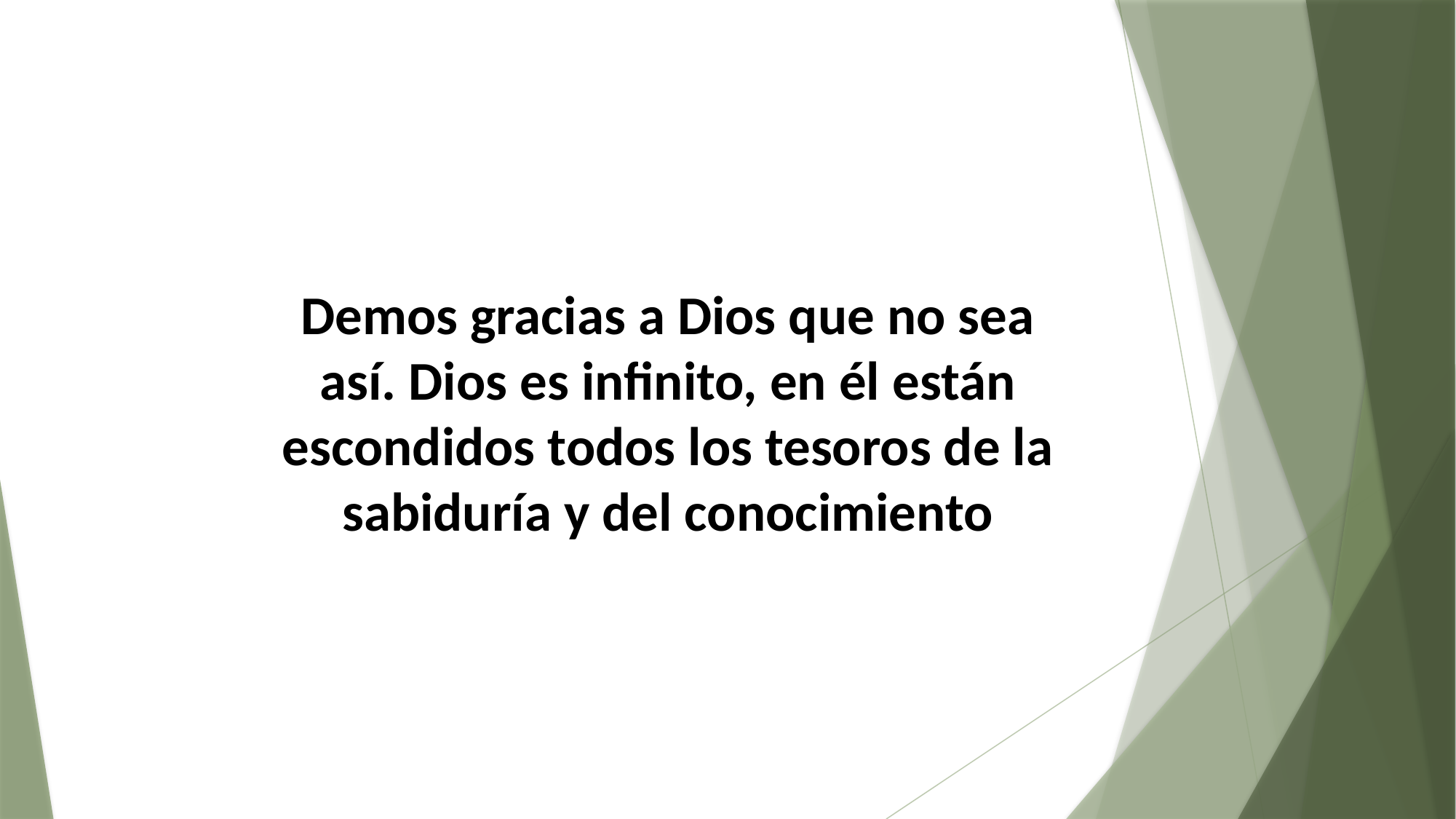

Demos gracias a Dios que no sea así. Dios es infinito, en él están escondidos todos los tesoros de la sabiduría y del conocimiento